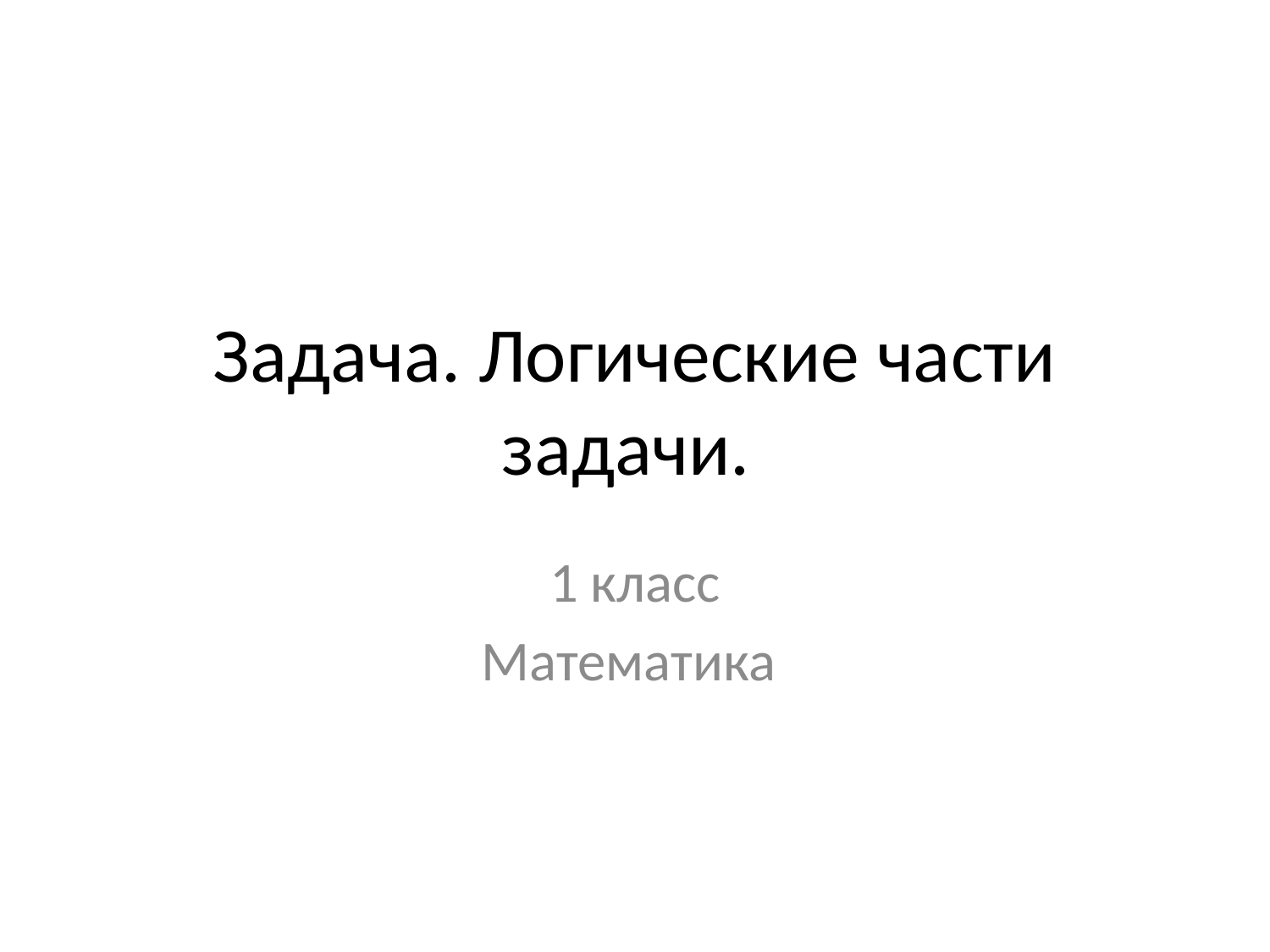

# Задача. Логические части задачи.
1 класс
Математика